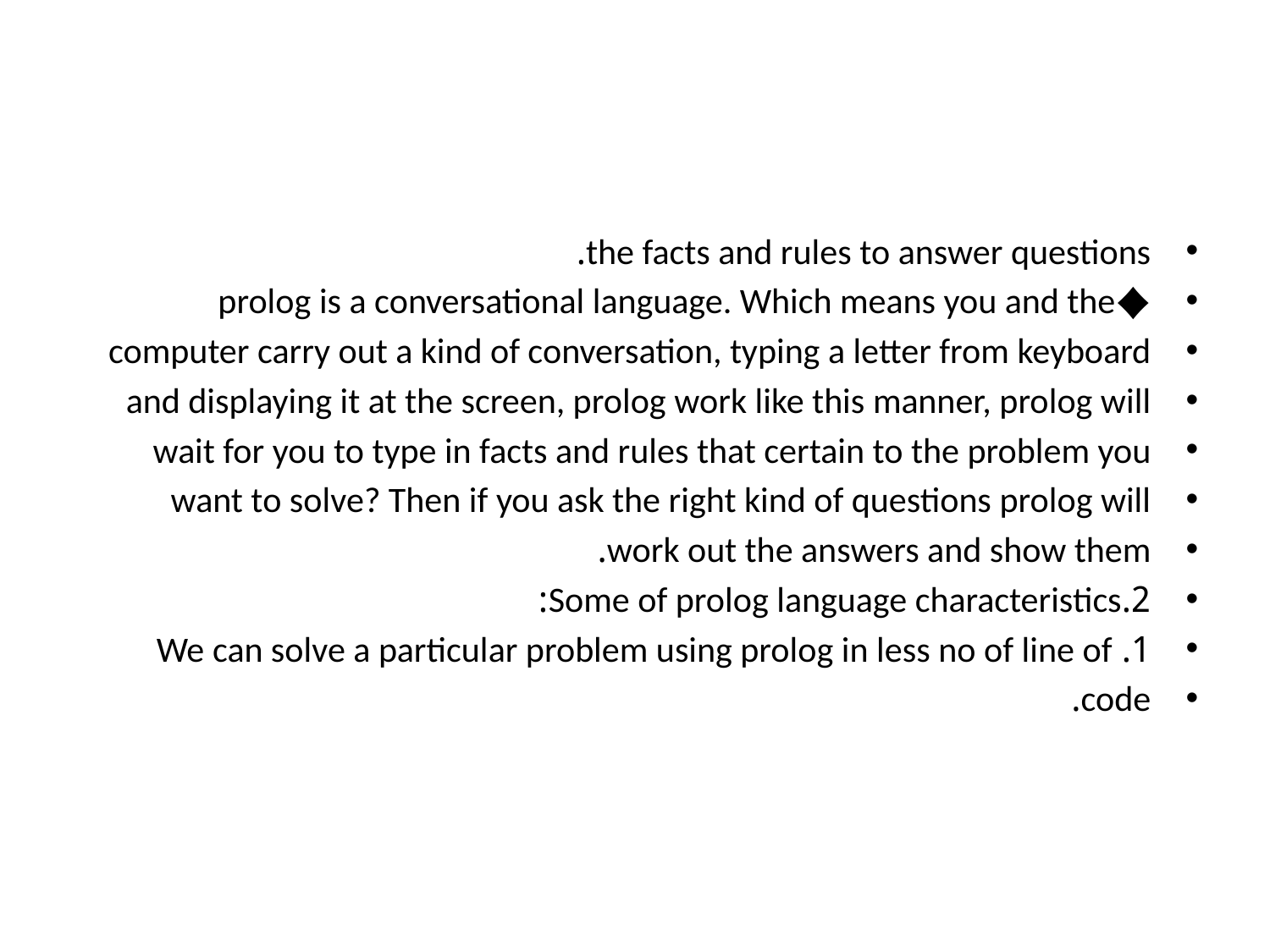

#
the facts and rules to answer questions.
♦prolog is a conversational language. Which means you and the
computer carry out a kind of conversation, typing a letter from keyboard
and displaying it at the screen, prolog work like this manner, prolog will
wait for you to type in facts and rules that certain to the problem you
want to solve? Then if you ask the right kind of questions prolog will
work out the answers and show them.
2.Some of prolog language characteristics:
1. We can solve a particular problem using prolog in less no of line of
code.